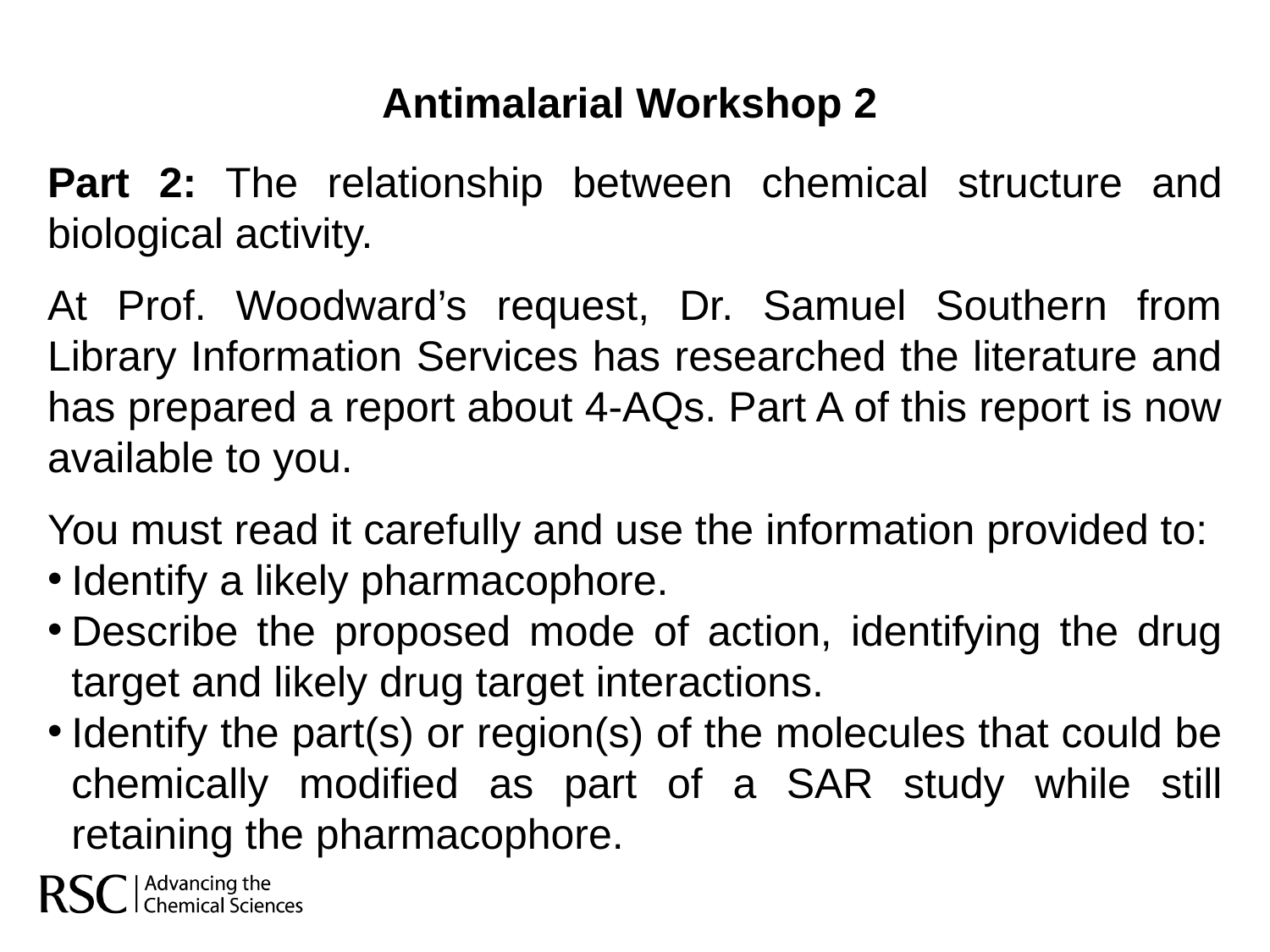

Antimalarial Workshop 2
Part 2: The relationship between chemical structure and biological activity.

At Prof. Woodward’s request, Dr. Samuel Southern from Library Information Services has researched the literature and has prepared a report about 4-AQs. Part A of this report is now available to you.

You must read it carefully and use the information provided to:
Identify a likely pharmacophore.
Describe the proposed mode of action, identifying the drug target and likely drug target interactions.
Identify the part(s) or region(s) of the molecules that could be chemically modified as part of a SAR study while still retaining the pharmacophore.